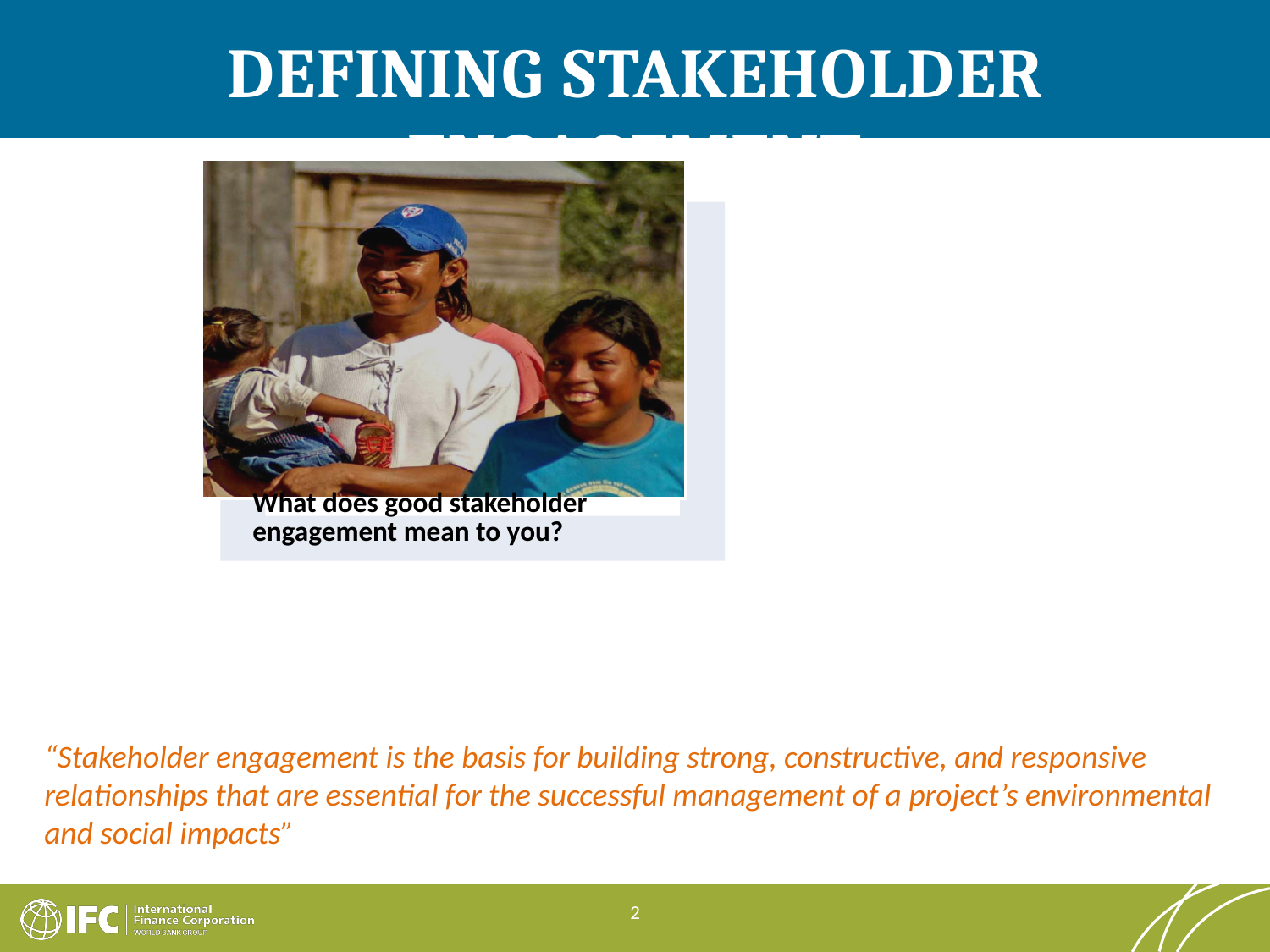

Defining Stakeholder engagement
What does good stakeholder engagement mean to you?
“Stakeholder engagement is the basis for building strong, constructive, and responsive relationships that are essential for the successful management of a project’s environmental and social impacts”
2